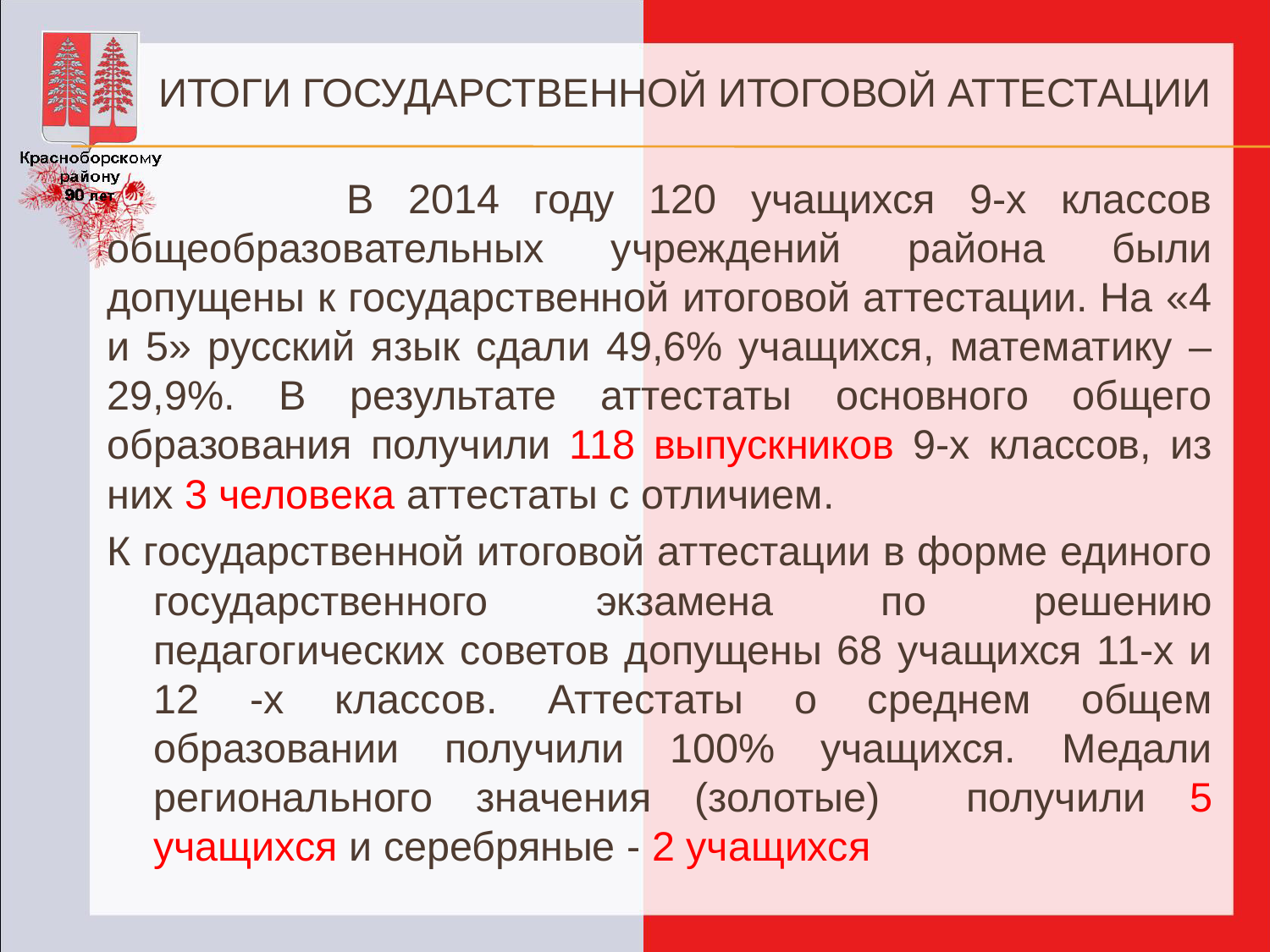

# Итоги государственной итоговой аттестации
       В 2014 году 120 учащихся 9-х классов общеобразовательных учреждений района были допущены к государственной итоговой аттестации. На «4 и 5» русский язык сдали 49,6% учащихся, математику – 29,9%. В результате аттестаты основного общего образования получили 118 выпускников 9-х классов, из них 3 человека аттестаты с отличием.
К государственной итоговой аттестации в форме единого государственного экзамена по решению педагогических советов допущены 68 учащихся 11-х и 12 -х классов. Аттестаты о среднем общем образовании получили 100% учащихся. Медали регионального значения (золотые)  получили 5 учащихся и серебряные - 2 учащихся